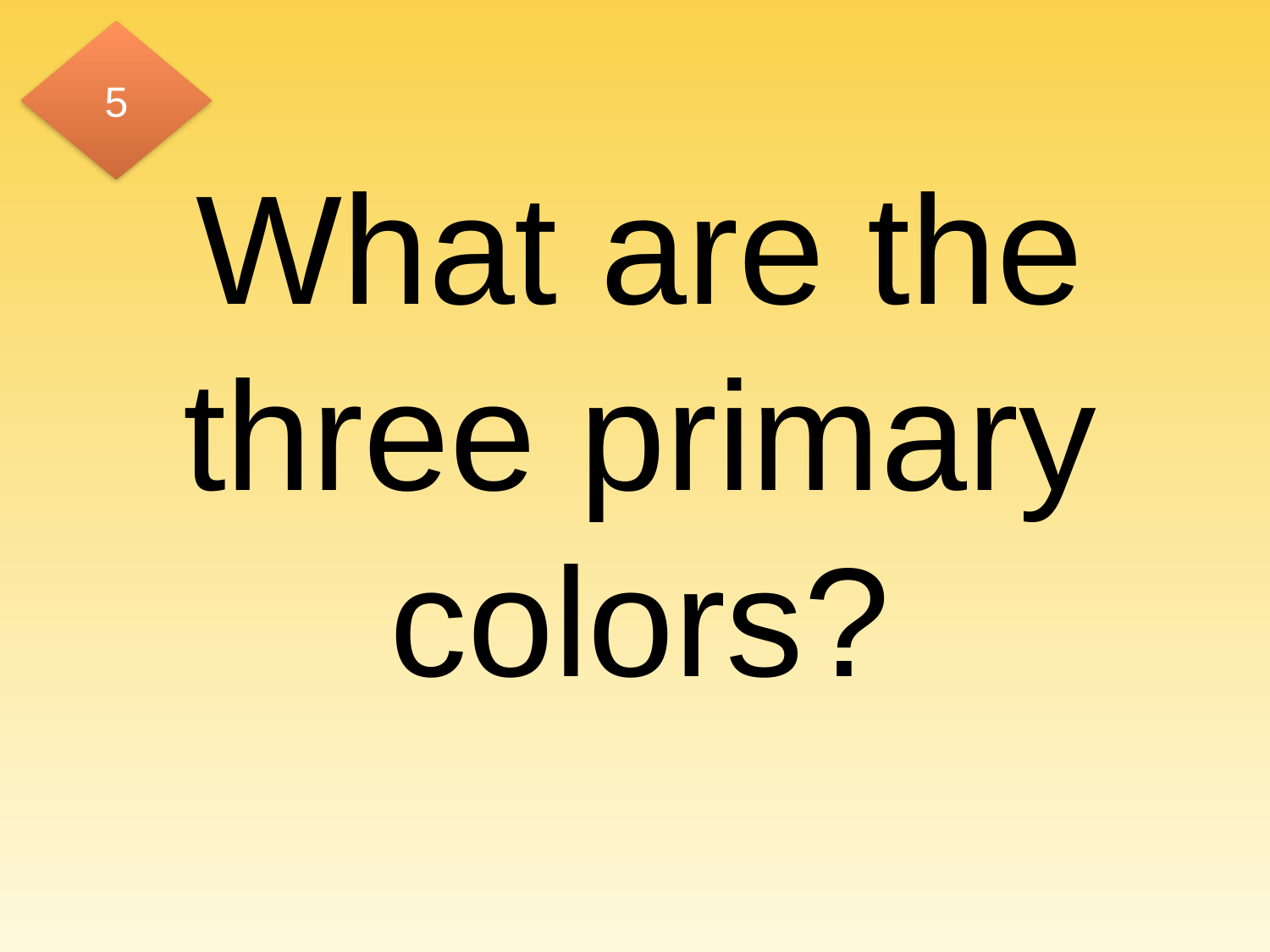

5
# What are the three primary colors?